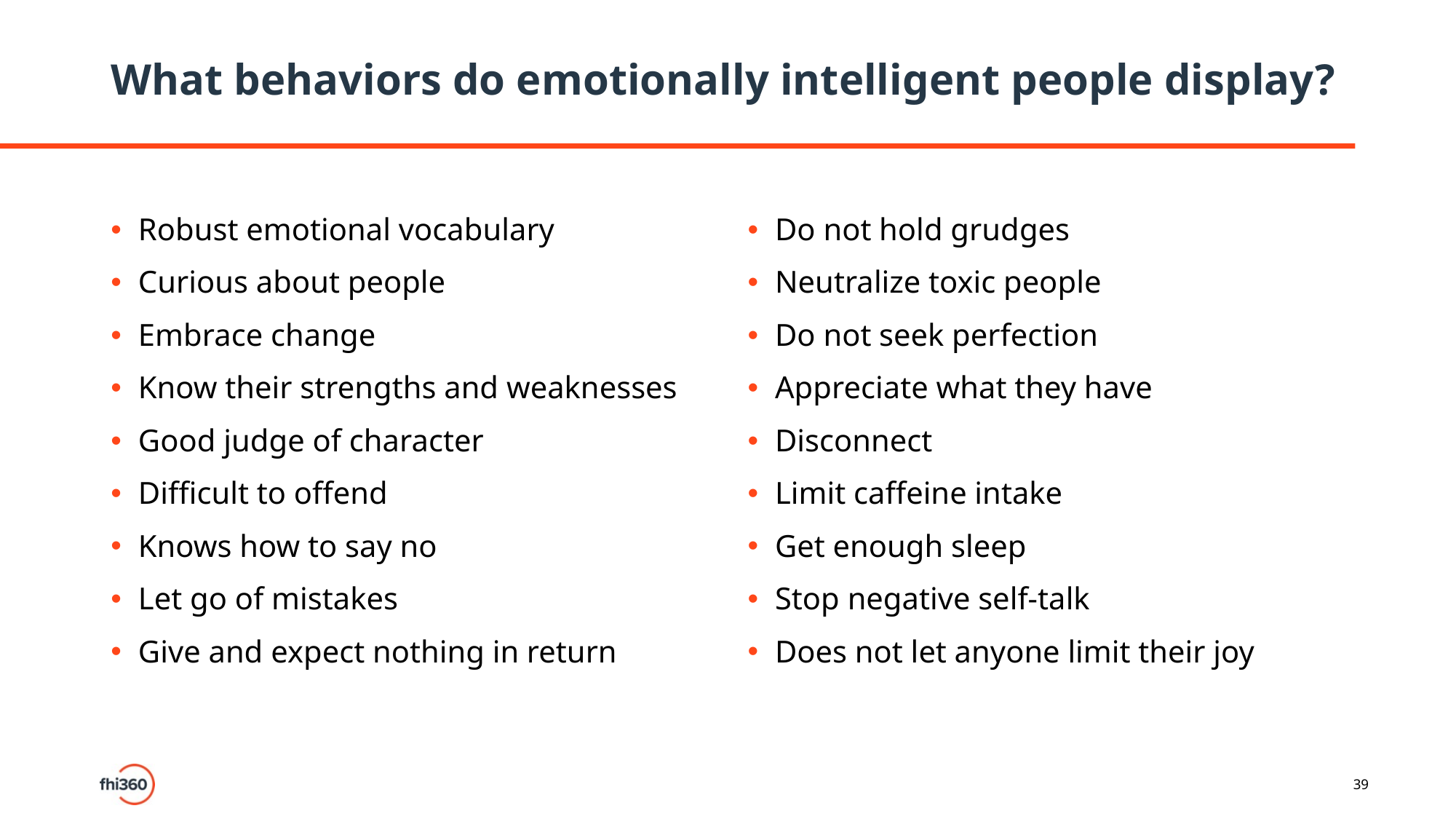

# What behaviors do emotionally intelligent people display?
Robust emotional vocabulary
Curious about people
Embrace change
Know their strengths and weaknesses
Good judge of character
Difficult to offend
Knows how to say no
Let go of mistakes
Give and expect nothing in return
Do not hold grudges
Neutralize toxic people
Do not seek perfection
Appreciate what they have
Disconnect
Limit caffeine intake
Get enough sleep
Stop negative self-talk
Does not let anyone limit their joy